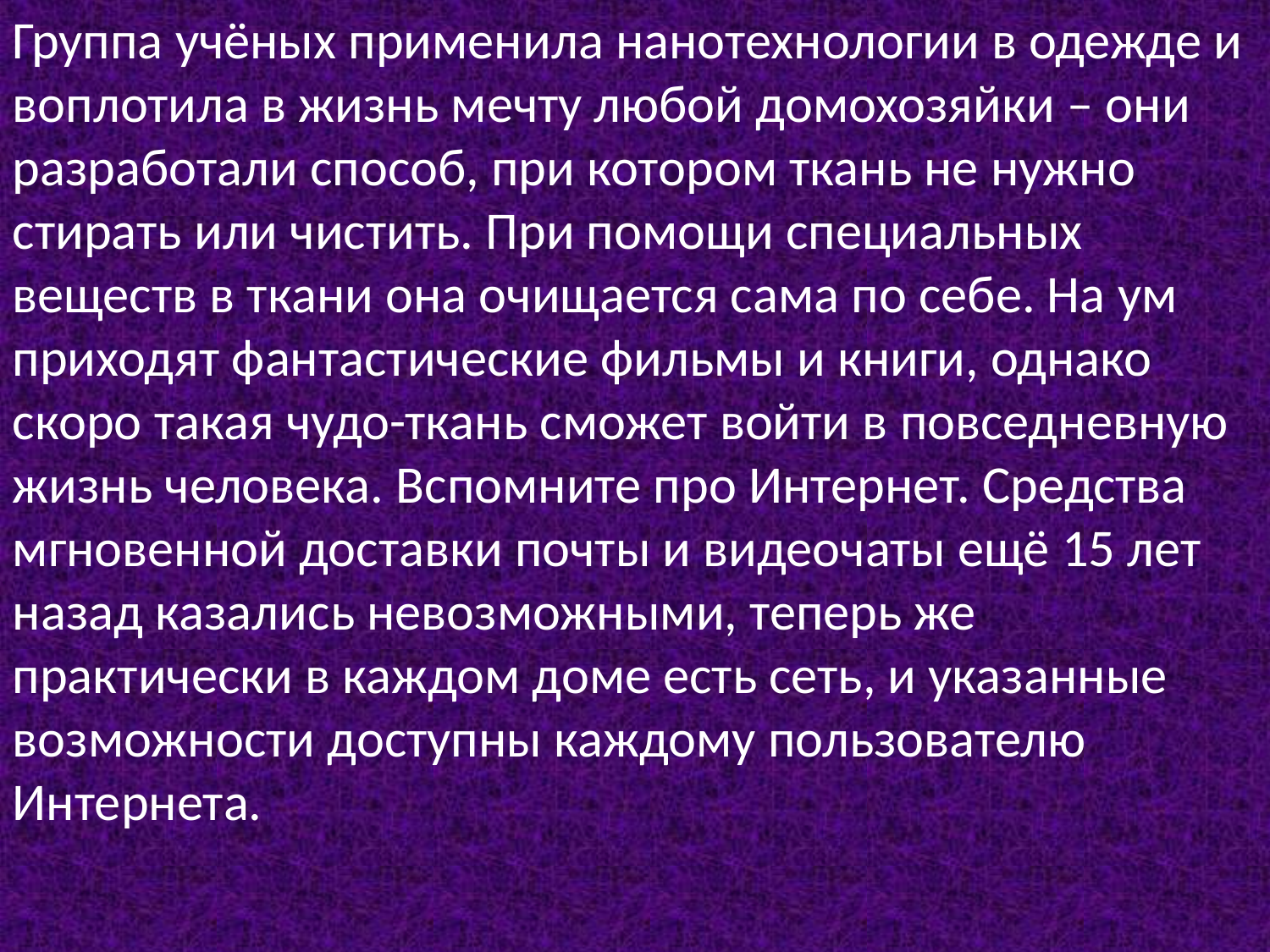

Группа учёных применила нанотехнологии в одежде и воплотила в жизнь мечту любой домохозяйки – они разработали способ, при котором ткань не нужно стирать или чистить. При помощи специальных веществ в ткани она очищается сама по себе. На ум приходят фантастические фильмы и книги, однако скоро такая чудо-ткань сможет войти в повседневную жизнь человека. Вспомните про Интернет. Средства мгновенной доставки почты и видеочаты ещё 15 лет назад казались невозможными, теперь же практически в каждом доме есть сеть, и указанные возможности доступны каждому пользователю Интернета.
#